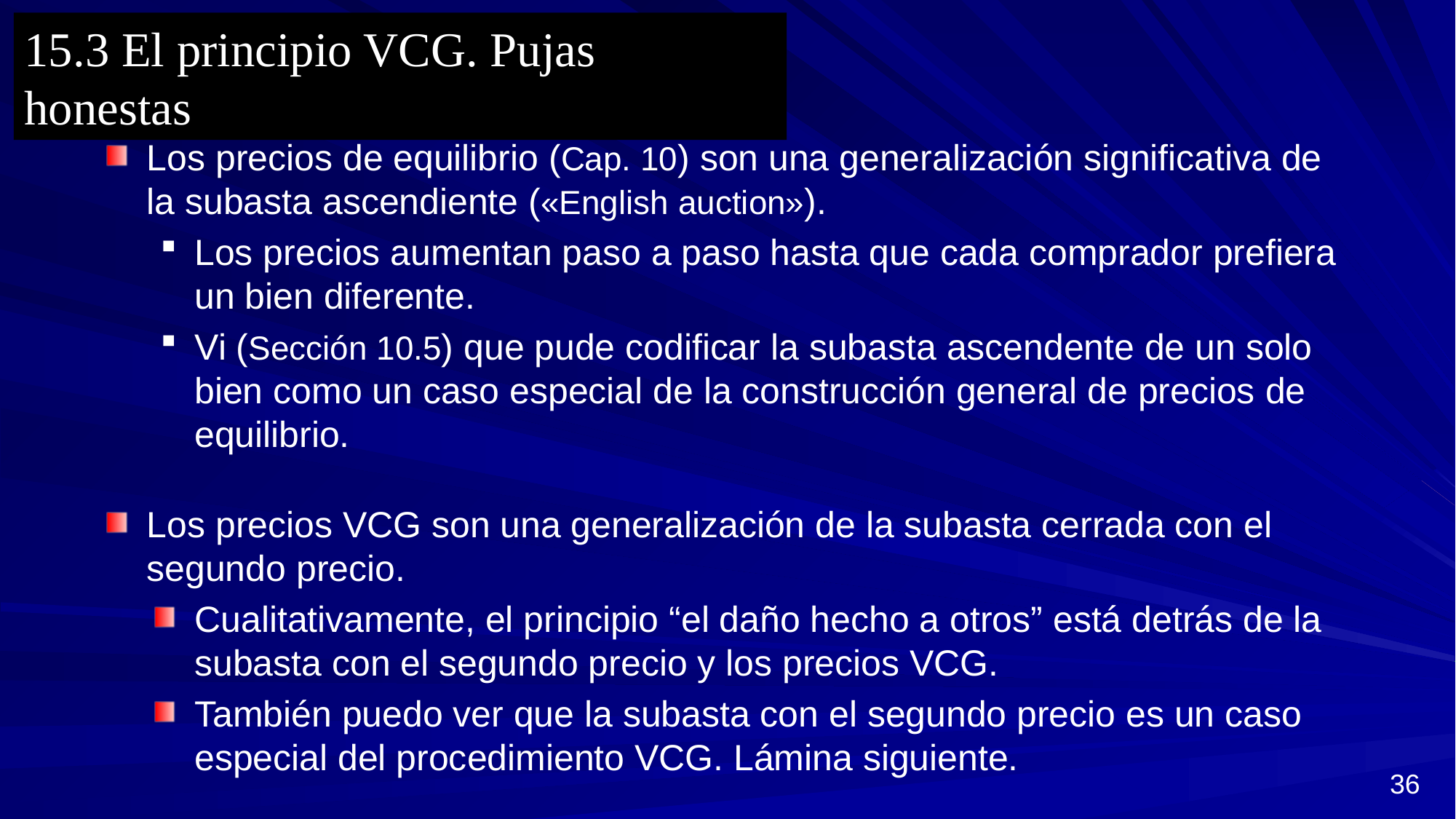

15.3 El principio VCG. Pujas honestas
Los precios de equilibrio (Cap. 10) son una generalización significativa de la subasta ascendiente («English auction»).
Los precios aumentan paso a paso hasta que cada comprador prefiera un bien diferente.
Vi (Sección 10.5) que pude codificar la subasta ascendente de un solo bien como un caso especial de la construcción general de precios de equilibrio.

Los precios VCG son una generalización de la subasta cerrada con el segundo precio.
Cualitativamente, el principio “el daño hecho a otros” está detrás de la subasta con el segundo precio y los precios VCG.
También puedo ver que la subasta con el segundo precio es un caso especial del procedimiento VCG. Lámina siguiente.
36